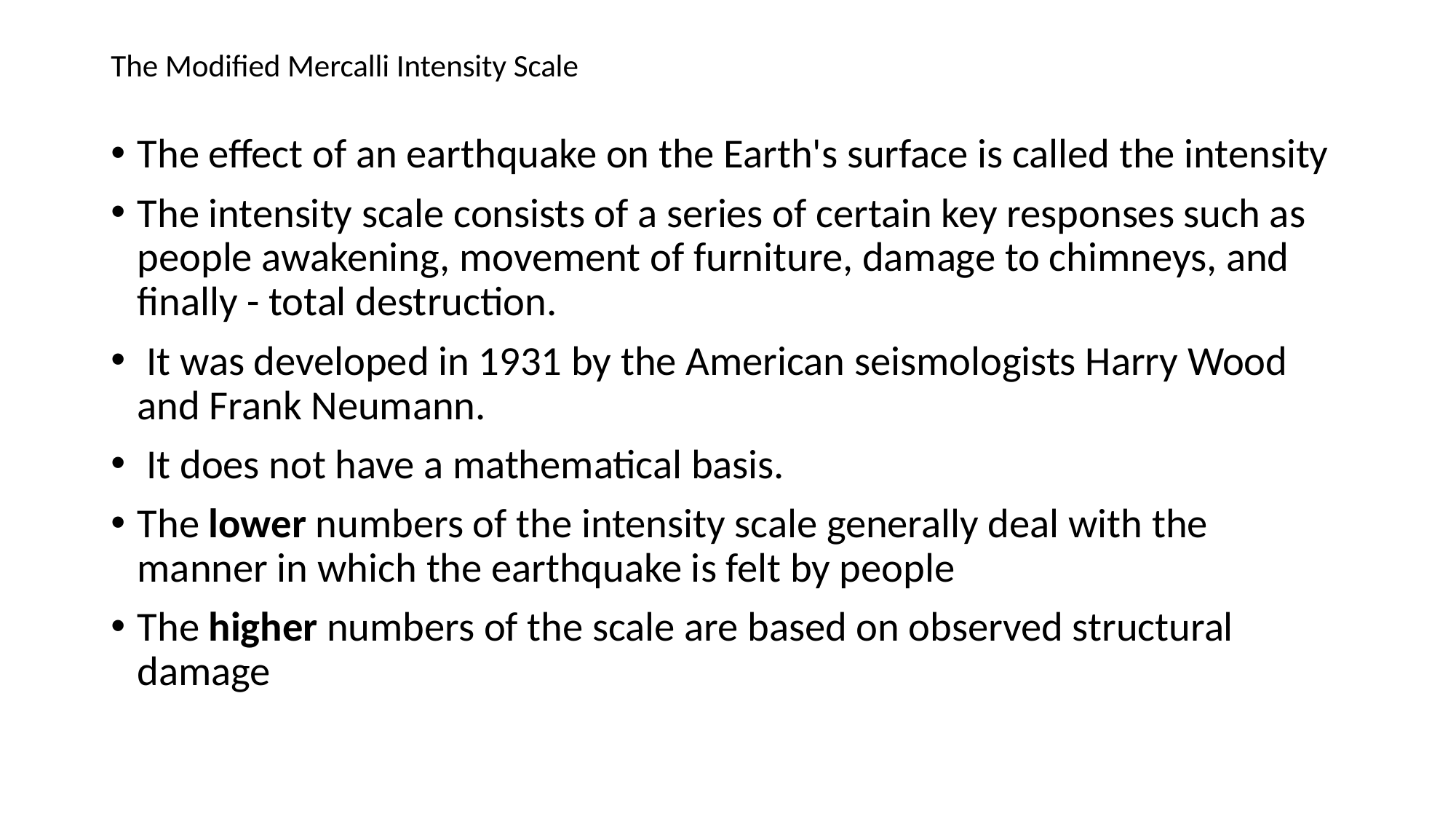

# The Modified Mercalli Intensity Scale
The effect of an earthquake on the Earth's surface is called the intensity
The intensity scale consists of a series of certain key responses such as people awakening, movement of furniture, damage to chimneys, and finally - total destruction.
 It was developed in 1931 by the American seismologists Harry Wood and Frank Neumann.
 It does not have a mathematical basis.
The lower numbers of the intensity scale generally deal with the manner in which the earthquake is felt by people
The higher numbers of the scale are based on observed structural damage